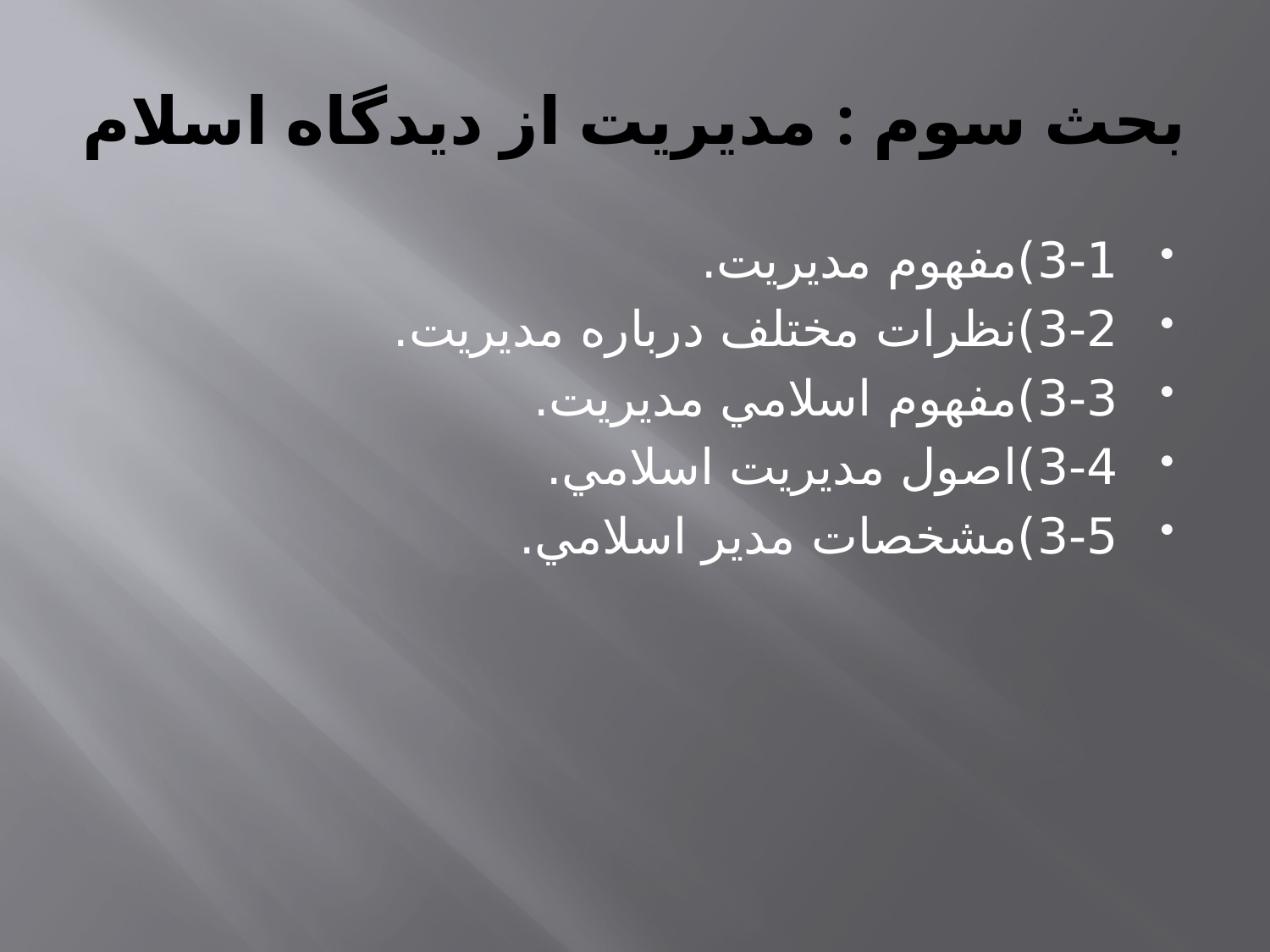

# بحث سوم : مديريت از ديدگاه اسلام
3-1)مفهوم مديريت.
3-2)نظرات مختلف درباره مديريت.
3-3)مفهوم اسلامي مديريت.
3-4)اصول مديريت اسلامي.
3-5)مشخصات مدير اسلامي.